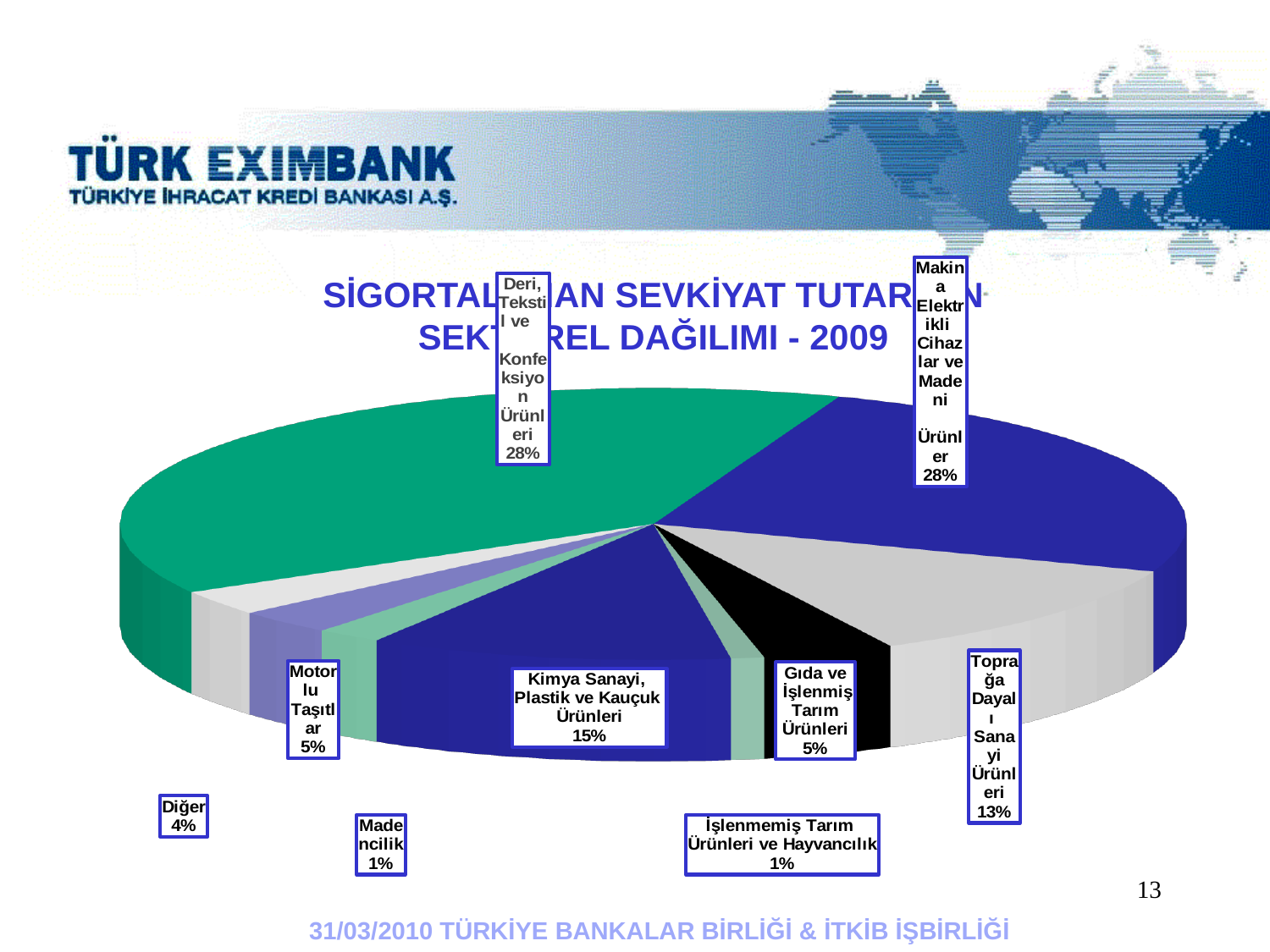

[unsupported chart]

SİGORTALANAN SEVKİYAT TUTARININ
SEKTÖREL DAĞILIMI - 2009

13
31/03/2010 TÜRKİYE BANKALAR BİRLİĞİ & İTKİB İŞBİRLİĞİ